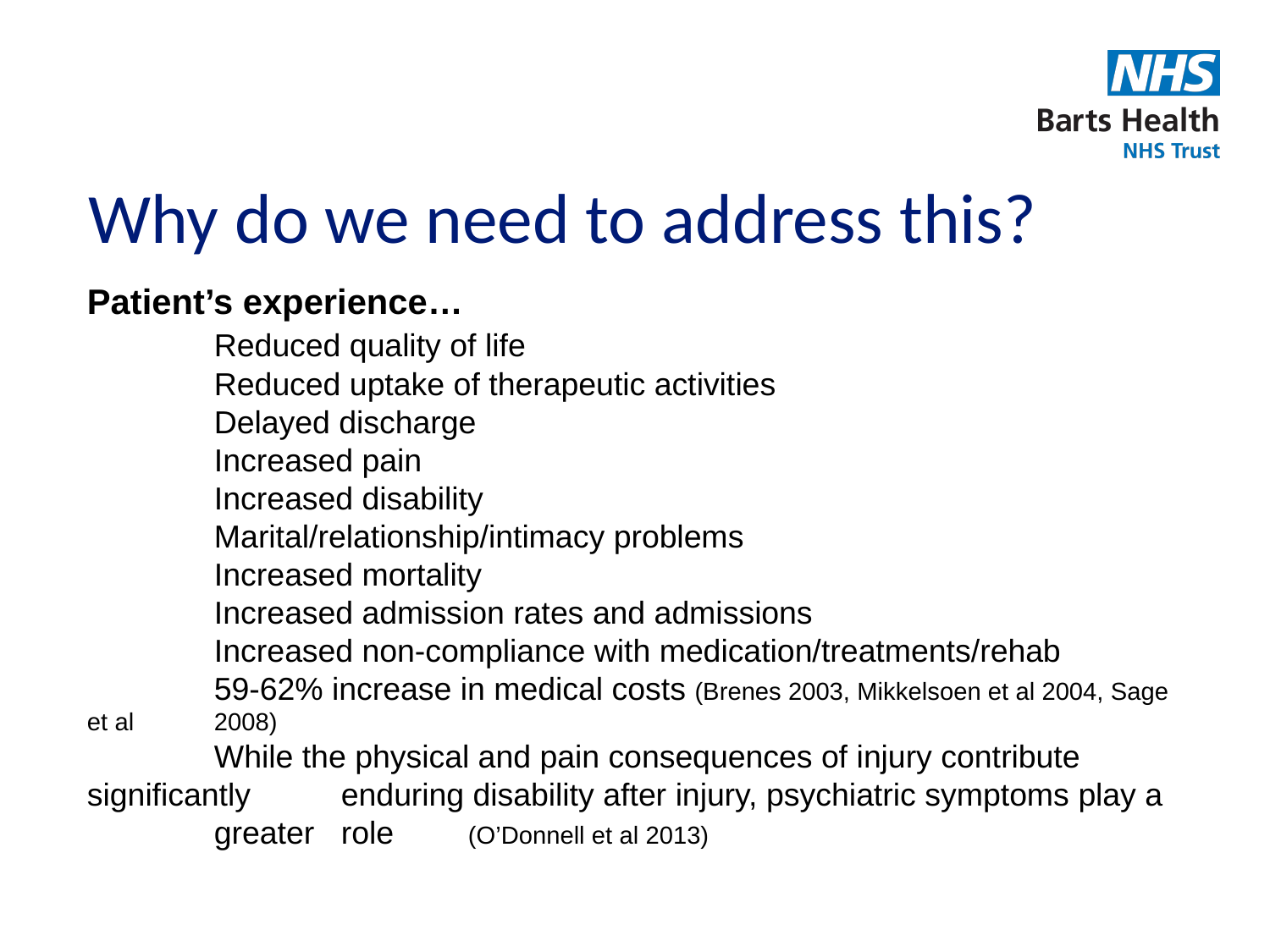

# Why do we need to address this?
Patient’s experience…
	Reduced quality of life
	Reduced uptake of therapeutic activities
	Delayed discharge
	Increased pain
	Increased disability
	Marital/relationship/intimacy problems
	Increased mortality
	Increased admission rates and admissions
	Increased non-compliance with medication/treatments/rehab
	59-62% increase in medical costs (Brenes 2003, Mikkelsoen et al 2004, Sage et al 	2008)
	While the physical and pain consequences of injury contribute 	significantly 	enduring disability after injury, psychiatric symptoms play a 	greater 	role 	(O’Donnell et al 2013)